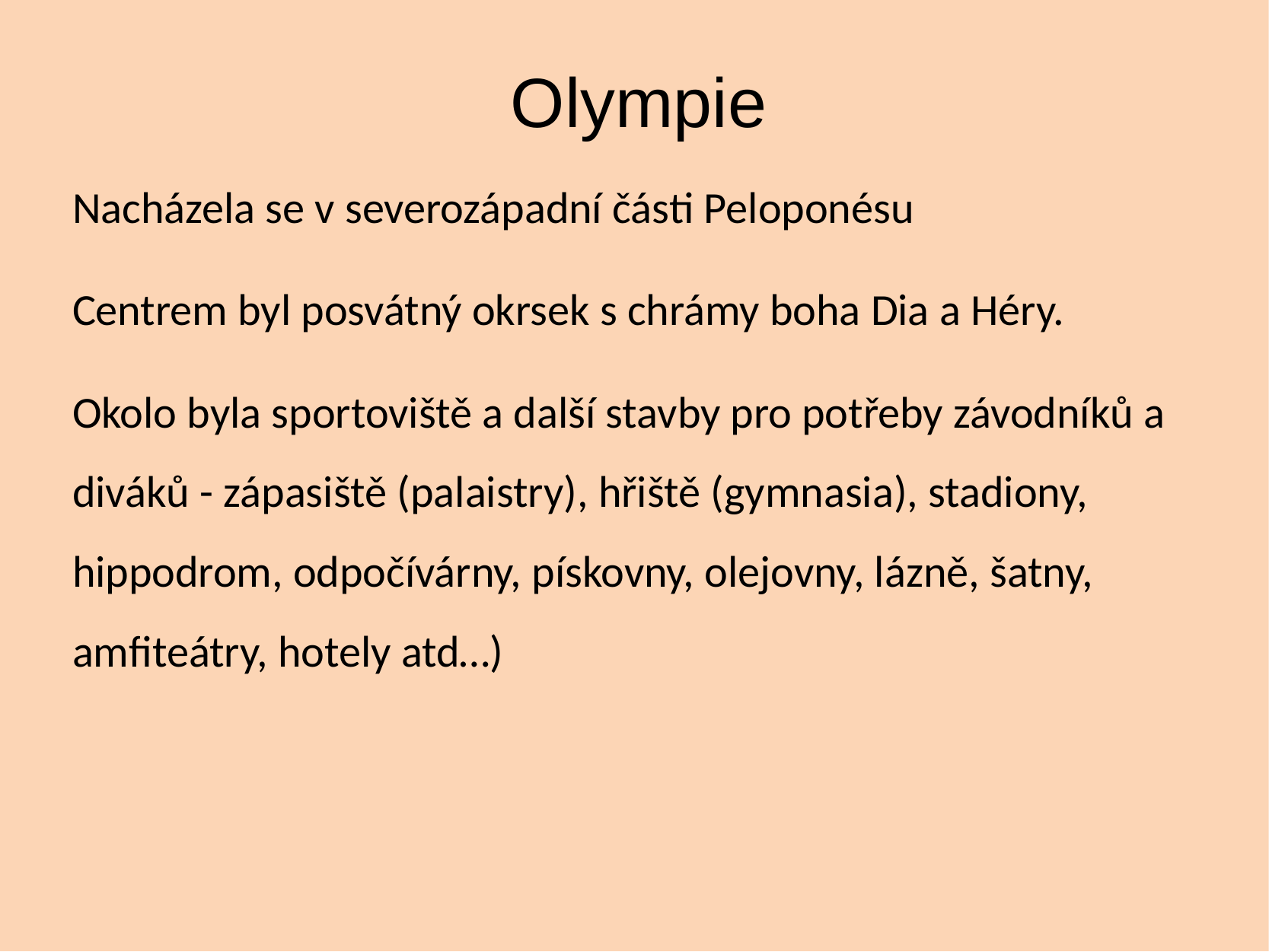

# Olympie
Nacházela se v severozápadní části Peloponésu
Centrem byl posvátný okrsek s chrámy boha Dia a Héry.
Okolo byla sportoviště a další stavby pro potřeby závodníků a diváků - zápasiště (palaistry), hřiště (gymnasia), stadiony, hippodrom, odpočívárny, pískovny, olejovny, lázně, šatny, amfiteátry, hotely atd…)